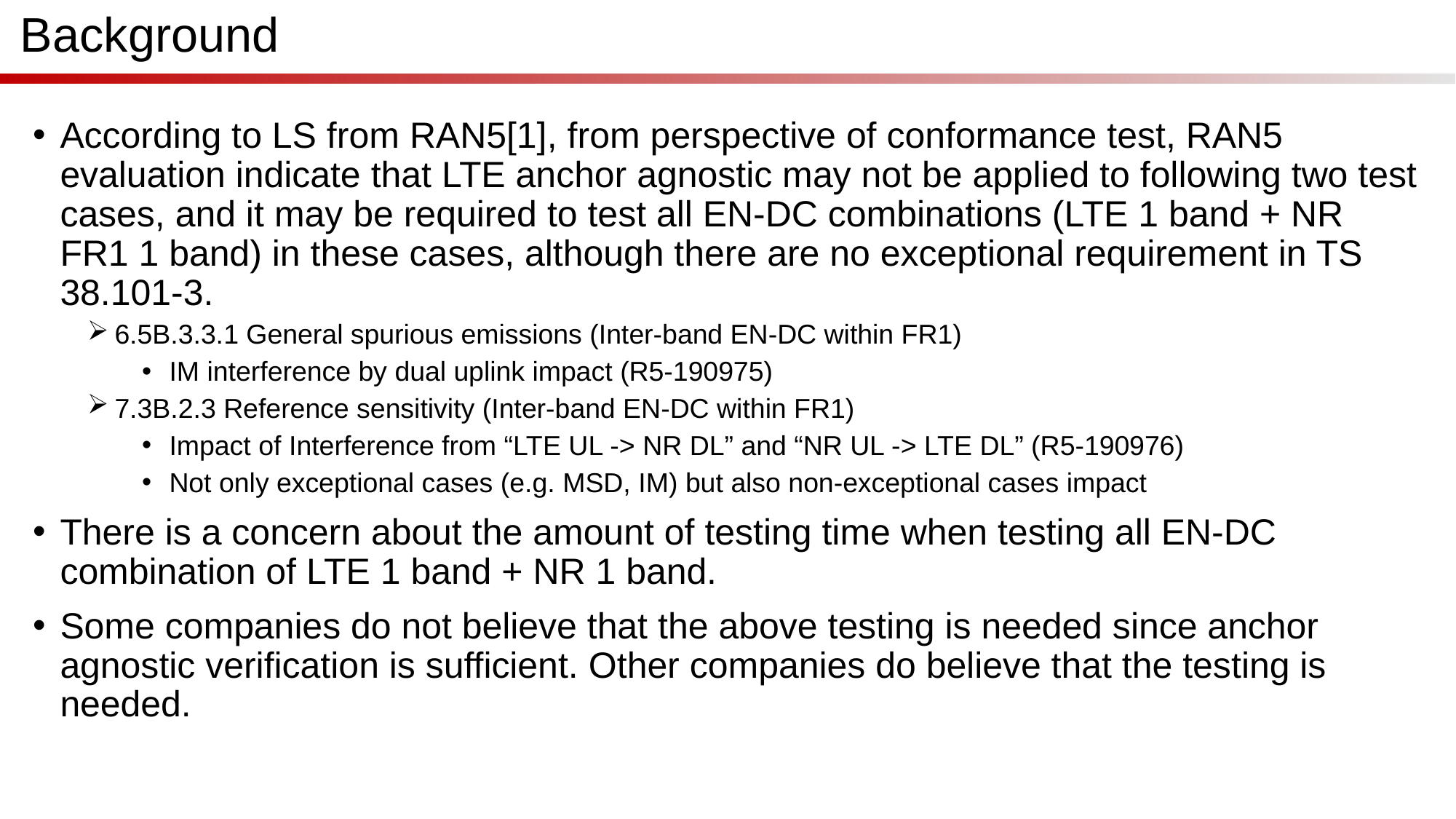

# Background
According to LS from RAN5[1], from perspective of conformance test, RAN5 evaluation indicate that LTE anchor agnostic may not be applied to following two test cases, and it may be required to test all EN-DC combinations (LTE 1 band + NR FR1 1 band) in these cases, although there are no exceptional requirement in TS 38.101-3.
6.5B.3.3.1 General spurious emissions (Inter-band EN-DC within FR1)
IM interference by dual uplink impact (R5-190975)
7.3B.2.3 Reference sensitivity (Inter-band EN-DC within FR1)
Impact of Interference from “LTE UL -> NR DL” and “NR UL -> LTE DL” (R5-190976)
Not only exceptional cases (e.g. MSD, IM) but also non-exceptional cases impact
There is a concern about the amount of testing time when testing all EN-DC combination of LTE 1 band + NR 1 band.
Some companies do not believe that the above testing is needed since anchor agnostic verification is sufficient. Other companies do believe that the testing is needed.